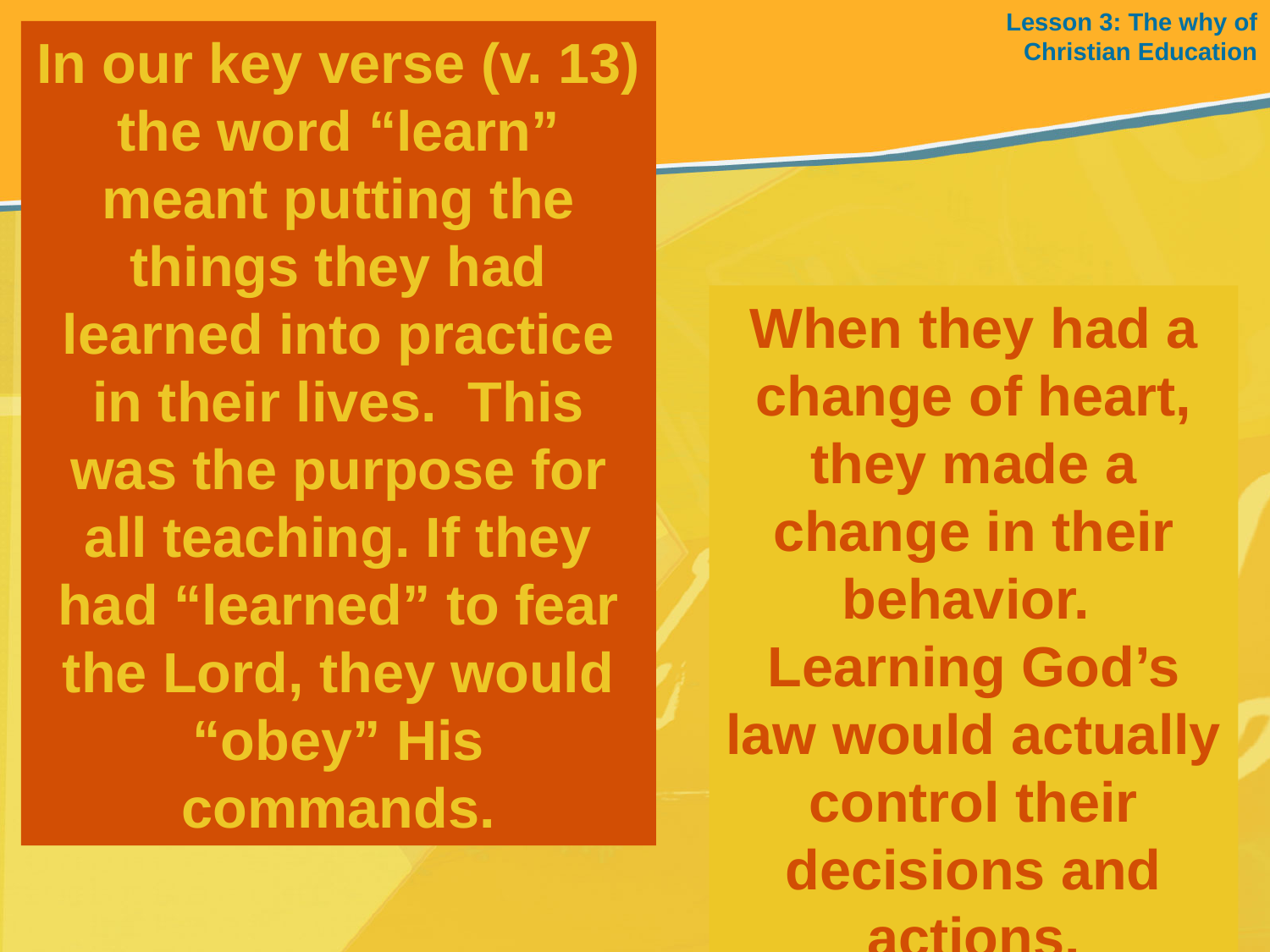

Lesson 3: The why of Christian Education
In our key verse (v. 13) the word “learn” meant putting the things they had learned into practice in their lives.  This was the purpose for all teaching. If they had “learned” to fear the Lord, they would “obey” His commands.
When they had a change of heart, they made a change in their behavior.  Learning God’s law would actually control their decisions and actions.